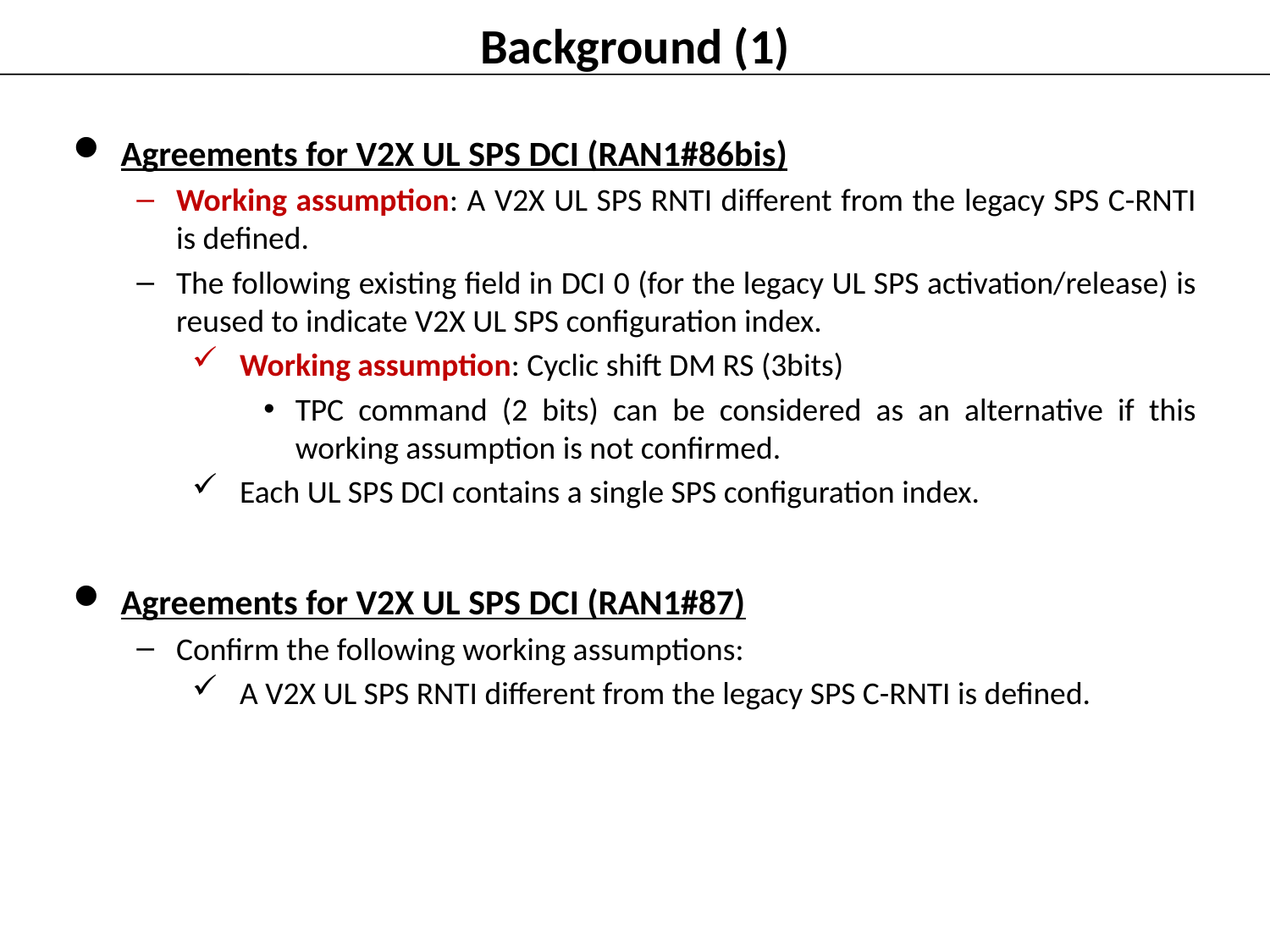

# Background (1)
Agreements for V2X UL SPS DCI (RAN1#86bis)
Working assumption: A V2X UL SPS RNTI different from the legacy SPS C-RNTI is defined.
The following existing field in DCI 0 (for the legacy UL SPS activation/release) is reused to indicate V2X UL SPS configuration index.
Working assumption: Cyclic shift DM RS (3bits)
TPC command (2 bits) can be considered as an alternative if this working assumption is not confirmed.
Each UL SPS DCI contains a single SPS configuration index.

Agreements for V2X UL SPS DCI (RAN1#87)
Confirm the following working assumptions:
A V2X UL SPS RNTI different from the legacy SPS C-RNTI is defined.